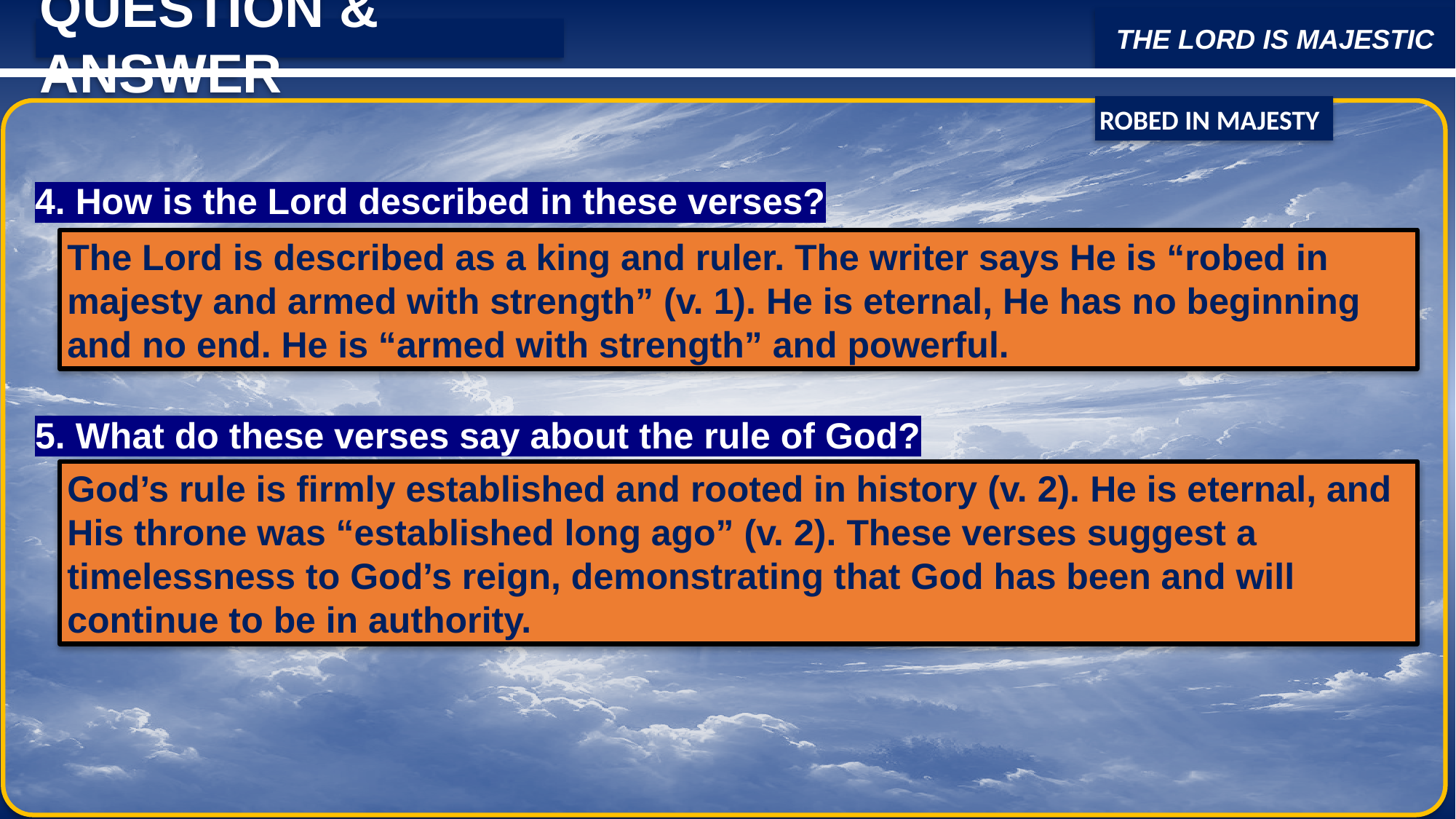

The Lord Is Majestic
QUESTION & ANSWER
ROBED IN MAJESTY

4. How is the Lord described in these verses?

5. What do these verses say about the rule of God?

The Lord is described as a king and ruler. The writer says He is “robed in majesty and armed with strength” (v. 1). He is eternal, He has no beginning and no end. He is “armed with strength” and powerful.
God’s rule is firmly established and rooted in history (v. 2). He is eternal, and His throne was “established long ago” (v. 2). These verses suggest a timelessness to God’s reign, demonstrating that God has been and will continue to be in authority.